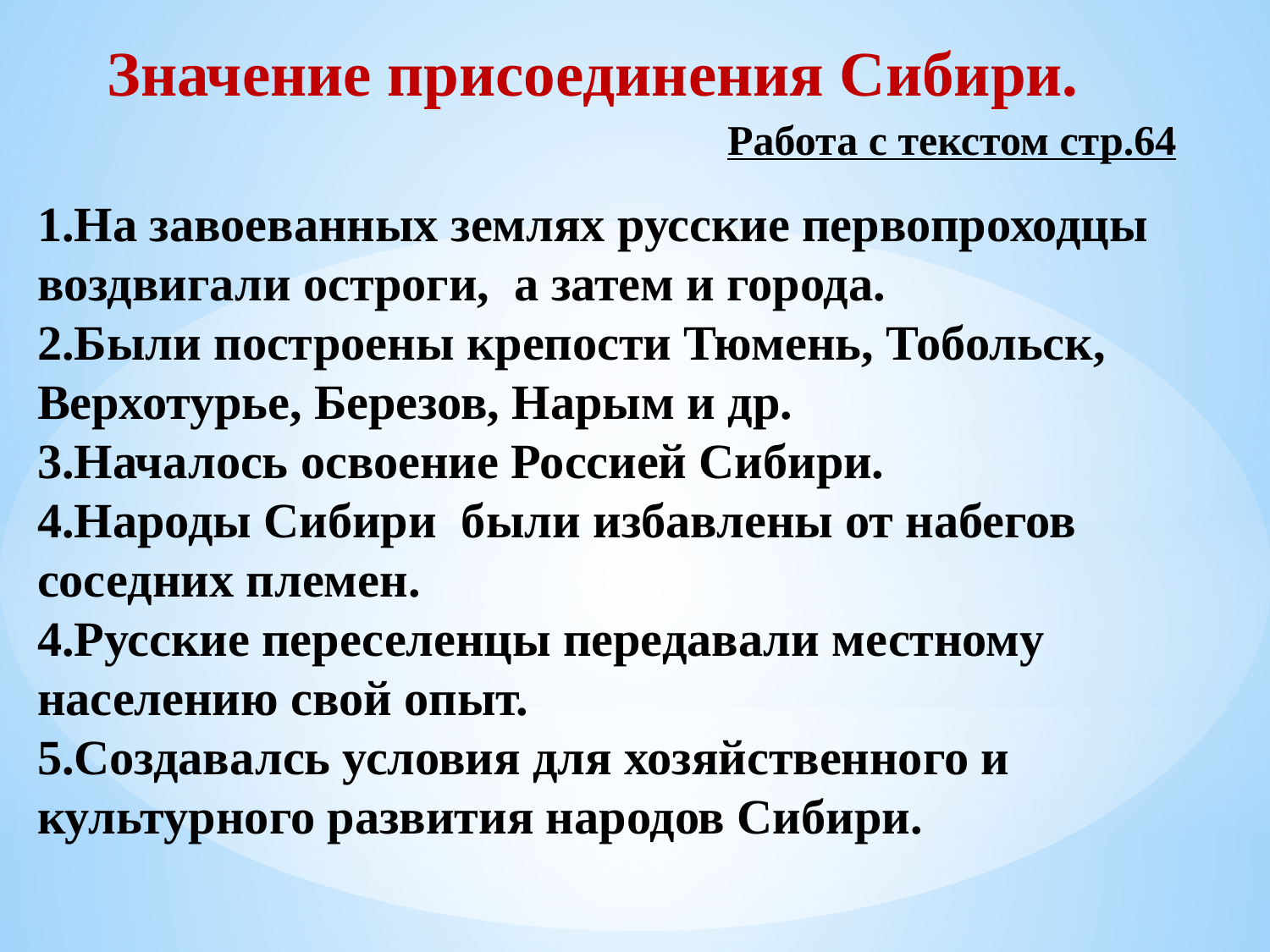

Значение присоединения Сибири.

Работа с текстом стр.64
1.На завоеванных землях русские первопроходцы воздвигали остроги,  а затем и города.
2.Были построены крепости Тюмень, Тобольск, Верхотурье, Березов, Нарым и др.
3.Началось освоение Россией Сибири.
4.Народы Сибири  были избавлены от набегов соседних племен.
4.Русские переселенцы передавали местному населению свой опыт.
5.Создавалсь условия для хозяйственного и культурного развития народов Сибири.